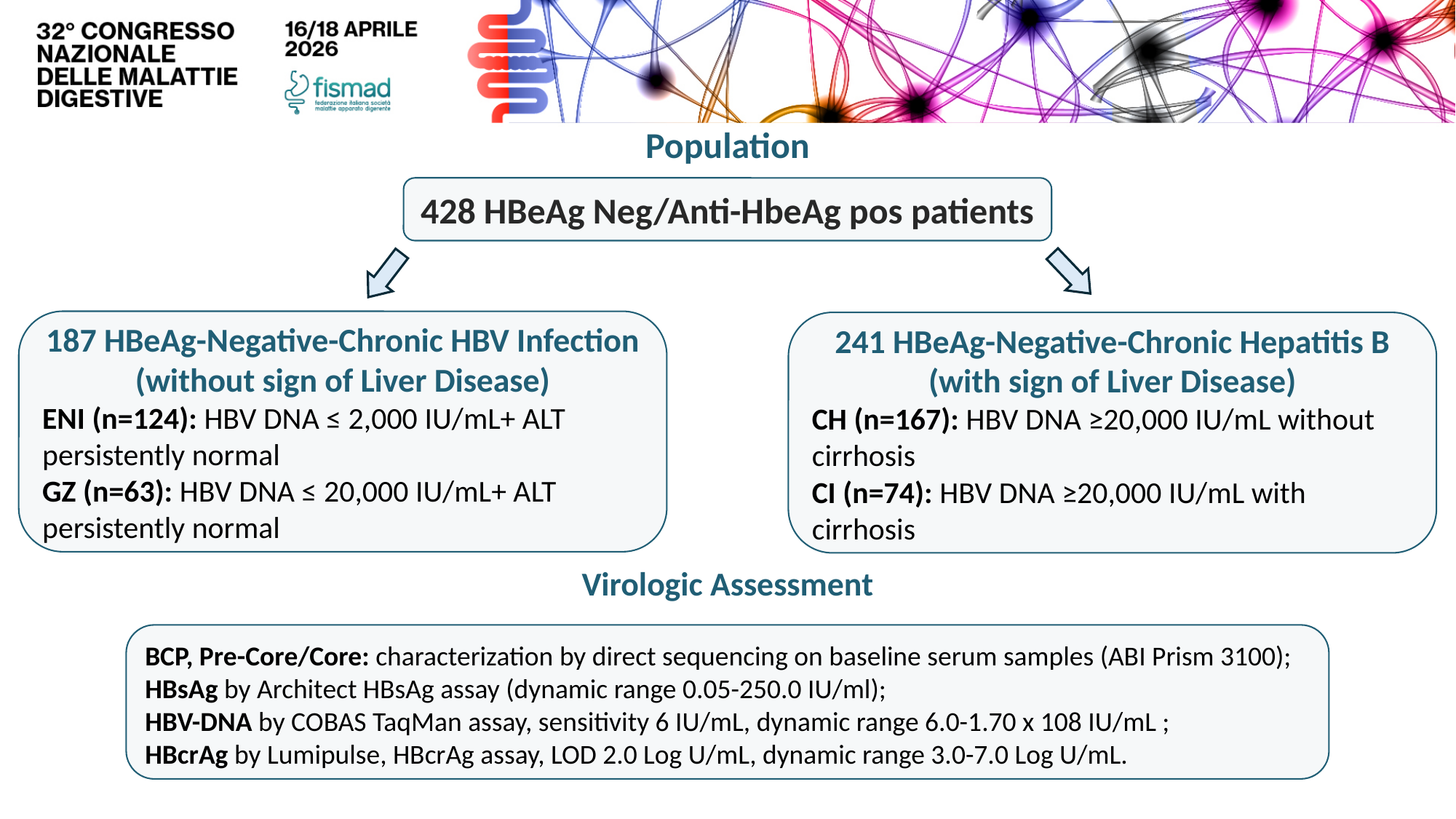

Population
428 HBeAg Neg/Anti-HbeAg pos patients

187 HBeAg-Negative-Chronic HBV Infection
(without sign of Liver Disease)
ENI (n=124): HBV DNA ≤ 2,000 IU/mL+ ALT persistently normal
GZ (n=63): HBV DNA ≤ 20,000 IU/mL+ ALT persistently normal
241 HBeAg-Negative-Chronic Hepatitis B
(with sign of Liver Disease)
CH (n=167): HBV DNA ≥20,000 IU/mL without cirrhosis
CI (n=74): HBV DNA ≥20,000 IU/mL with cirrhosis
Virologic Assessment
BCP, Pre-Core/Core: characterization by direct sequencing on baseline serum samples (ABI Prism 3100); HBsAg by Architect HBsAg assay (dynamic range 0.05-250.0 IU/ml);
HBV-DNA by COBAS TaqMan assay, sensitivity 6 IU/mL, dynamic range 6.0-1.70 x 108 IU/mL ;
HBcrAg by Lumipulse, HBcrAg assay, LOD 2.0 Log U/mL, dynamic range 3.0-7.0 Log U/mL.